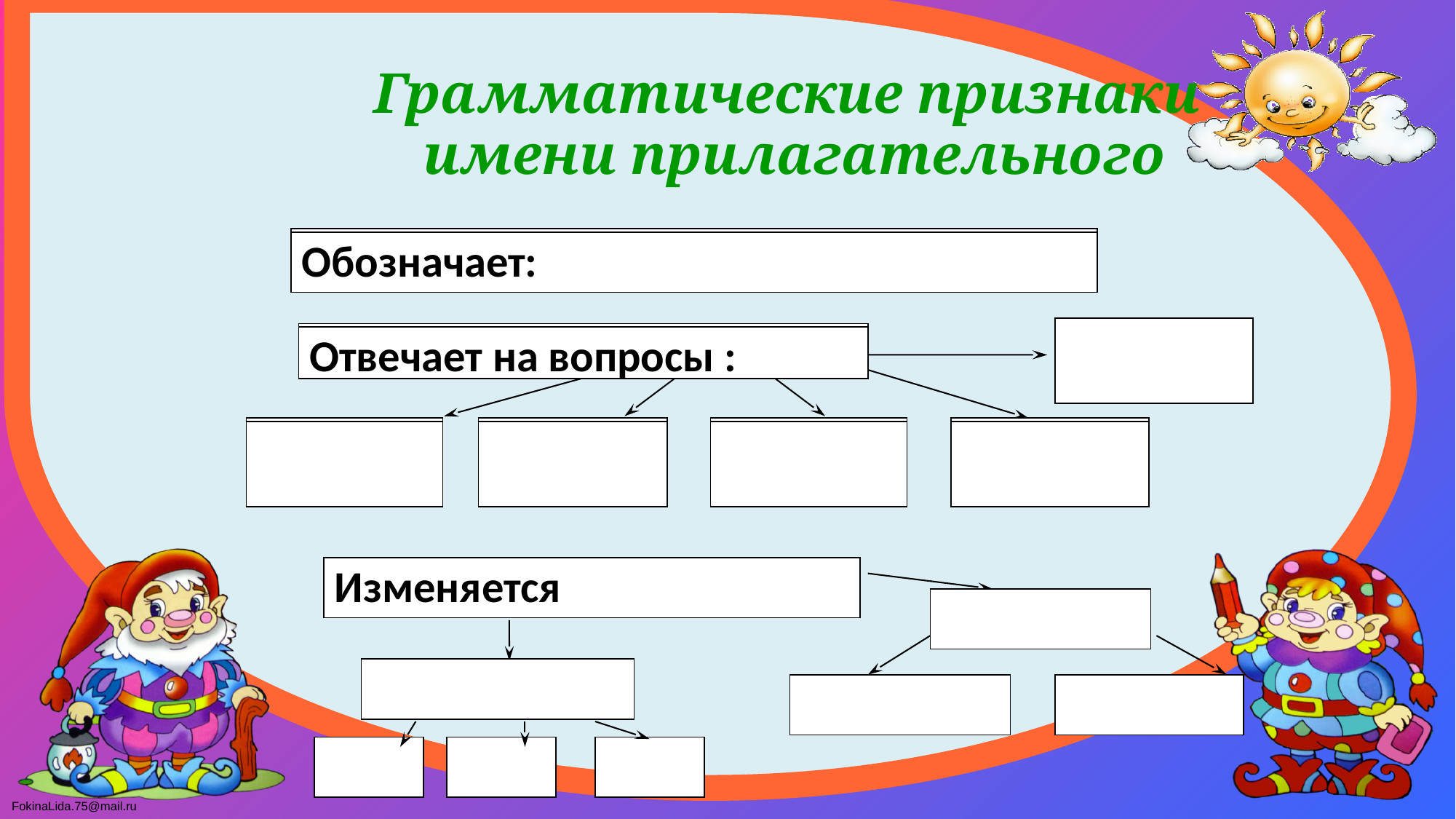

Грамматические признаки  имени прилагательного

Обозначает:
Обозначает:

Отвечает на вопросы :

Изменяется

Отвечает на вопросы :